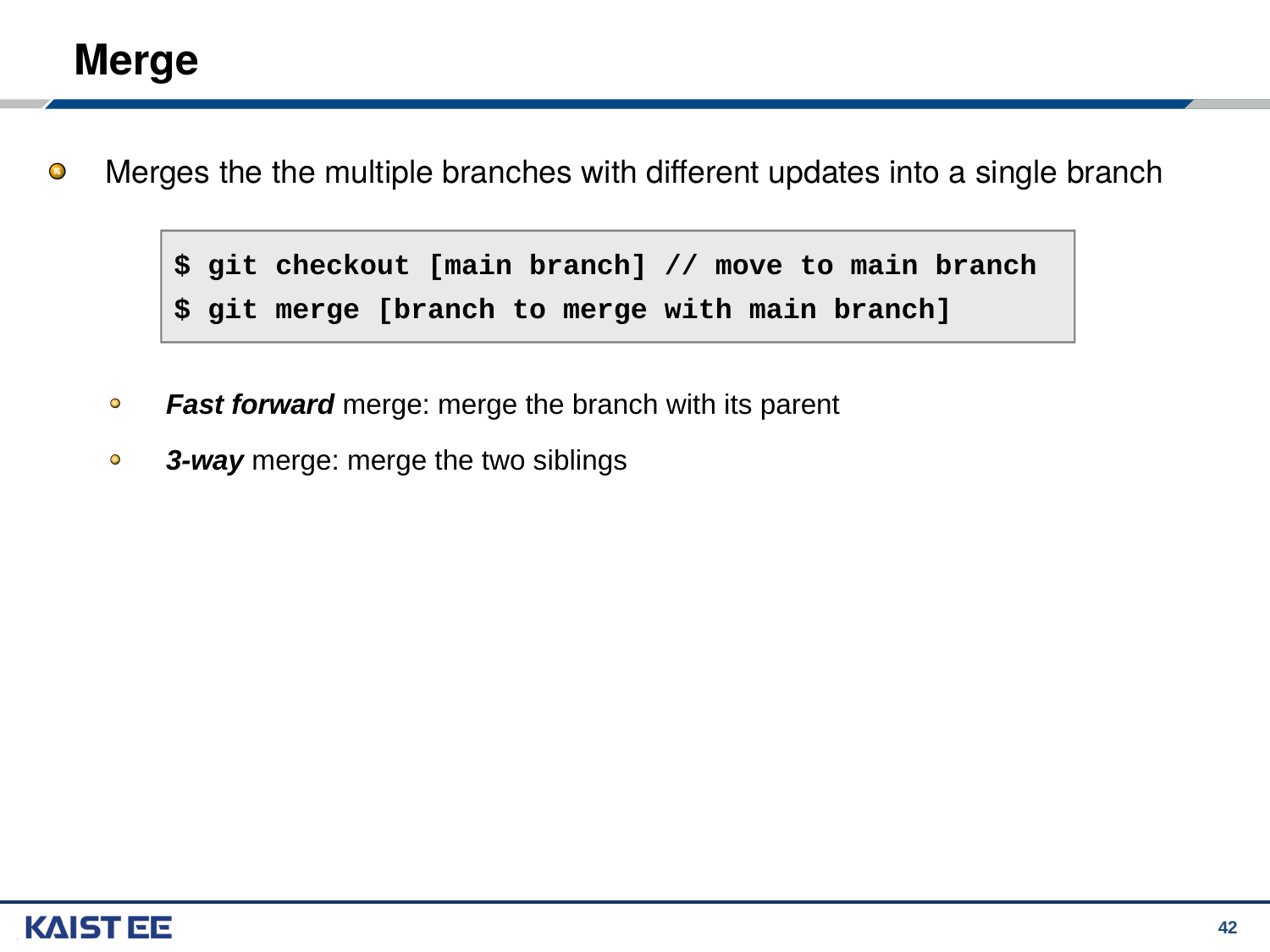

# Merge
Merges the the multiple branches with different updates into a single branch

Fast forward merge: merge the branch with its parent
3-way merge: merge the two siblings

$ git checkout [main branch] // move to main branch
$ git merge [branch to merge with main branch]